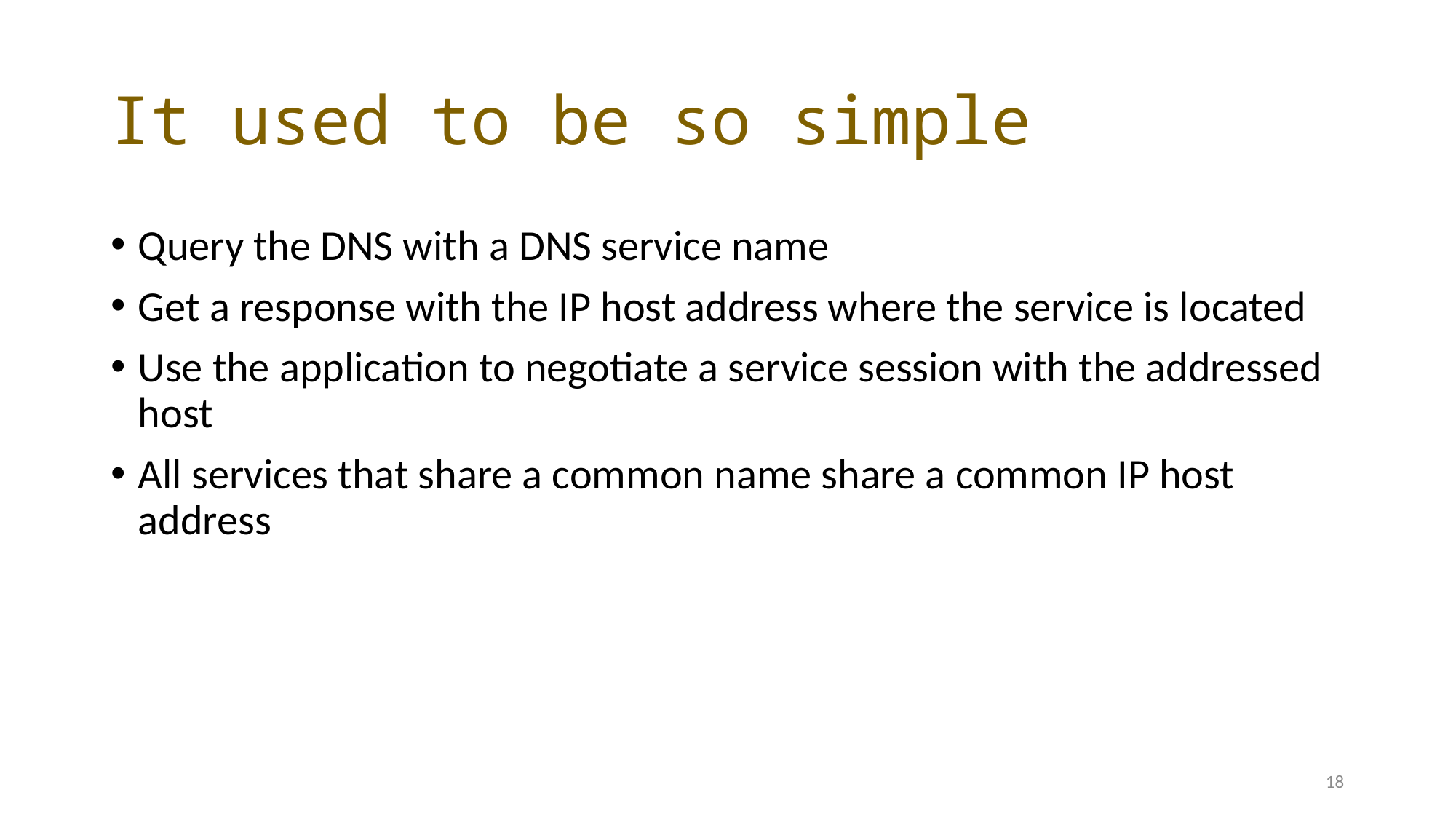

# It used to be so simple
Query the DNS with a DNS service name
Get a response with the IP host address where the service is located
Use the application to negotiate a service session with the addressed host
All services that share a common name share a common IP host address
18